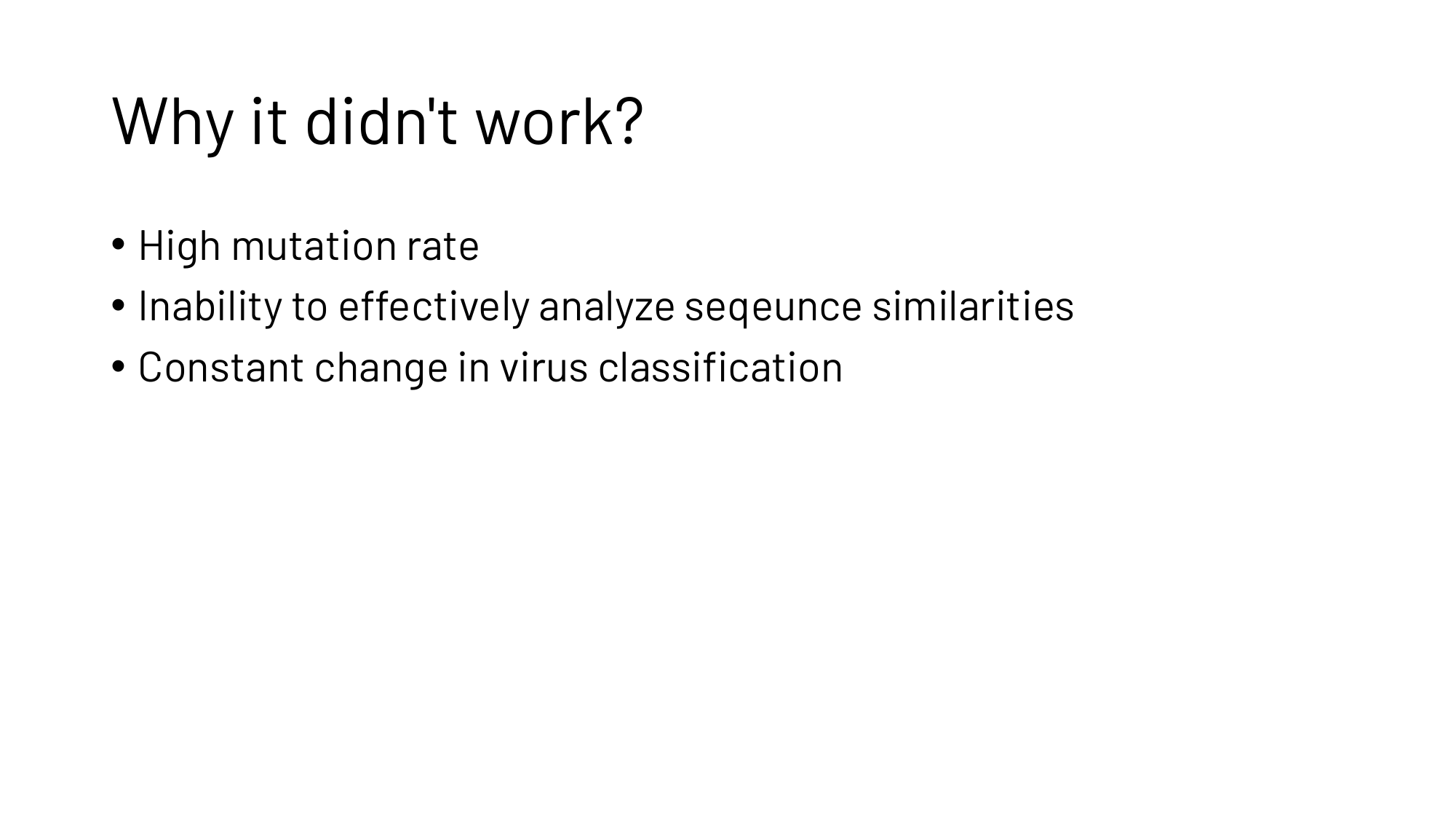

# Why it didn't work?
High mutation rate
Inability to effectively analyze seqeunce similarities
Constant change in virus classification